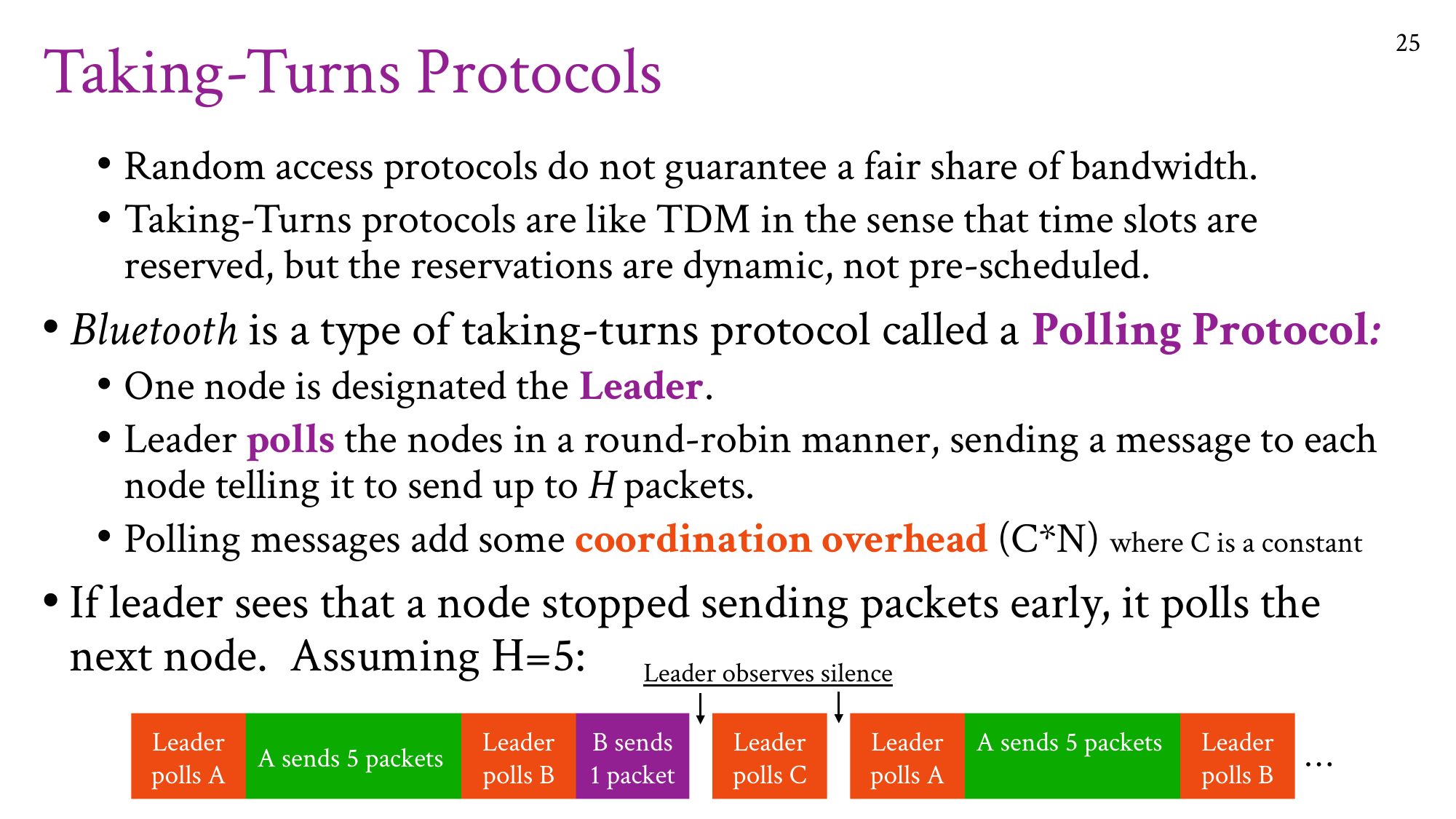

# Taking-Turns Protocols
Random access protocols do not guarantee a fair share of bandwidth.
Taking-Turns protocols are like TDM in the sense that time slots are reserved, but the reservations are dynamic, not pre-scheduled.
Bluetooth is a type of taking-turns protocol called a Polling Protocol:
One node is designated the Leader.
Leader polls the nodes in a round-robin manner, sending a message to each node telling it to send up to H packets.
Polling messages add some coordination overhead (C*N) where C is a constant
If leader sees that a node stopped sending packets early, it polls the next node.  Assuming H=5:
Leader observes silence
Leader polls A
A sends 5 packets
Leader polls B
B sends 1 packet
Leader polls C
Leader polls A
A sends 5 packets
Leader polls B
…